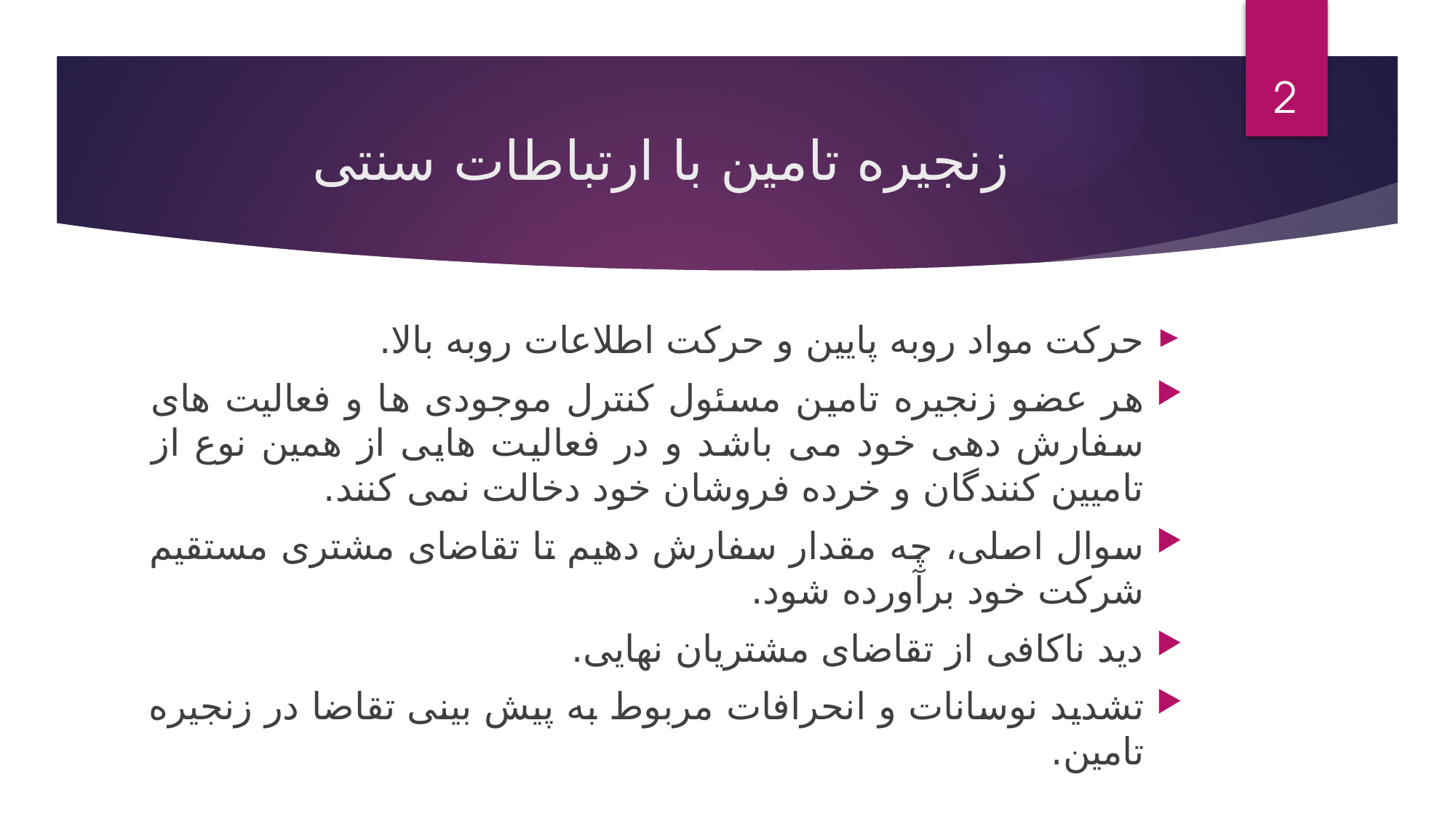

2
# زنجیره تامین با ارتباطات سنتی
حرکت مواد روبه پایین و حرکت اطلاعات روبه بالا.
هر عضو زنجیره تامین مسئول کنترل موجودی ها و فعالیت های سفارش دهی خود می باشد و در فعالیت هایی از همین نوع از تامیین کنندگان و خرده فروشان خود دخالت نمی کنند.
سوال اصلی، چه مقدار سفارش دهیم تا تقاضای مشتری مستقیم شرکت خود برآورده شود.
دید ناکافی از تقاضای مشتریان نهایی.
تشدید نوسانات و انحرافات مربوط به پیش بینی تقاضا در زنجیره تامین.